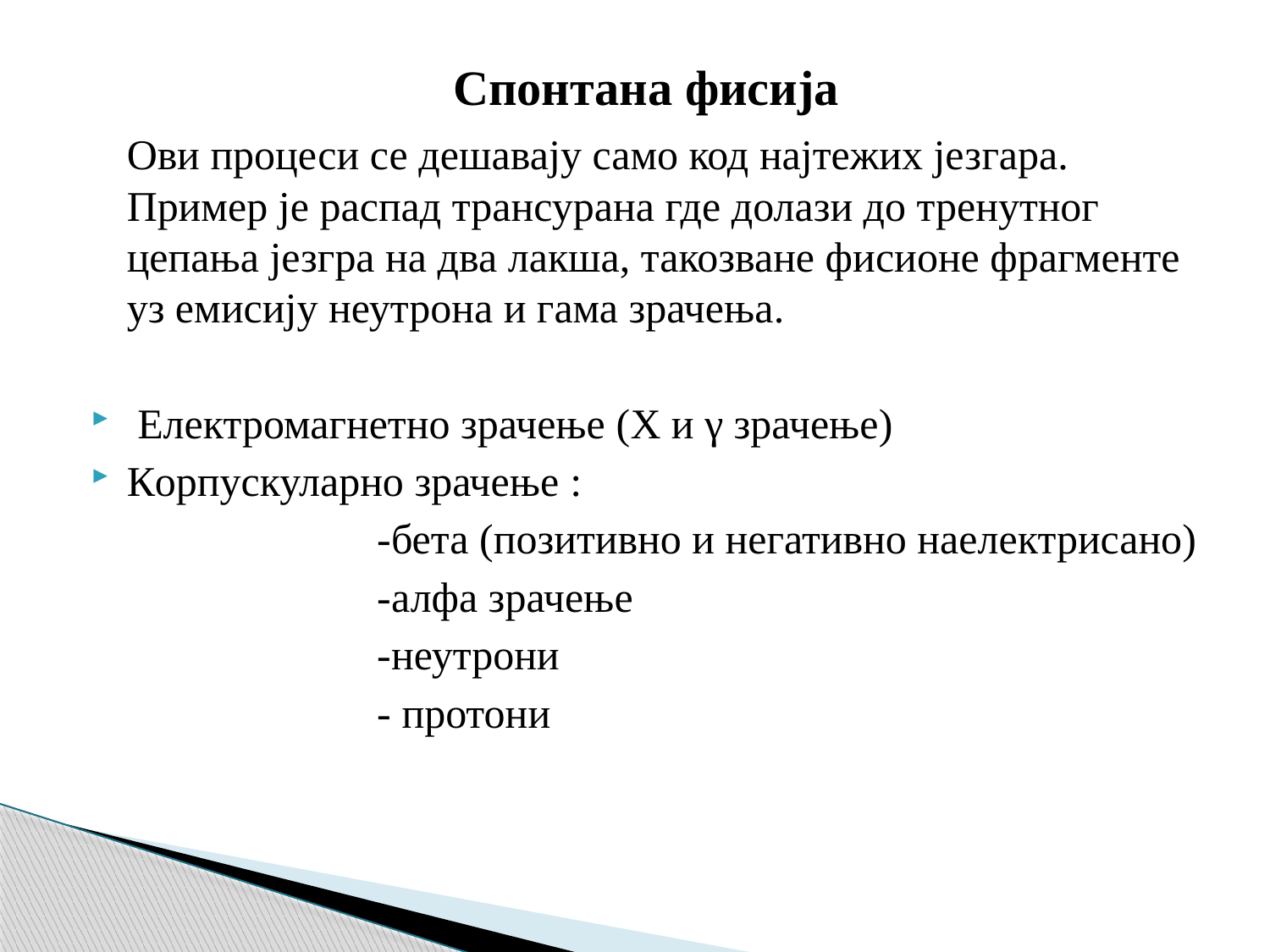

Спонтана фисија
	Ови процеси се дешавају само код најтежих језгара. Пример је распад трансурана где долази до тренутног цепања језгра на два лакша, такозване фисионе фрагменте уз емисију неутрона и гама зрачења.

 Електромагнетно зрачење (X и γ зрачење)
Корпускуларно зрачење :
                           -бета (позитивно и негативно наелектрисано)
                           -алфа зрачење
                           -неутрони
                           - протони